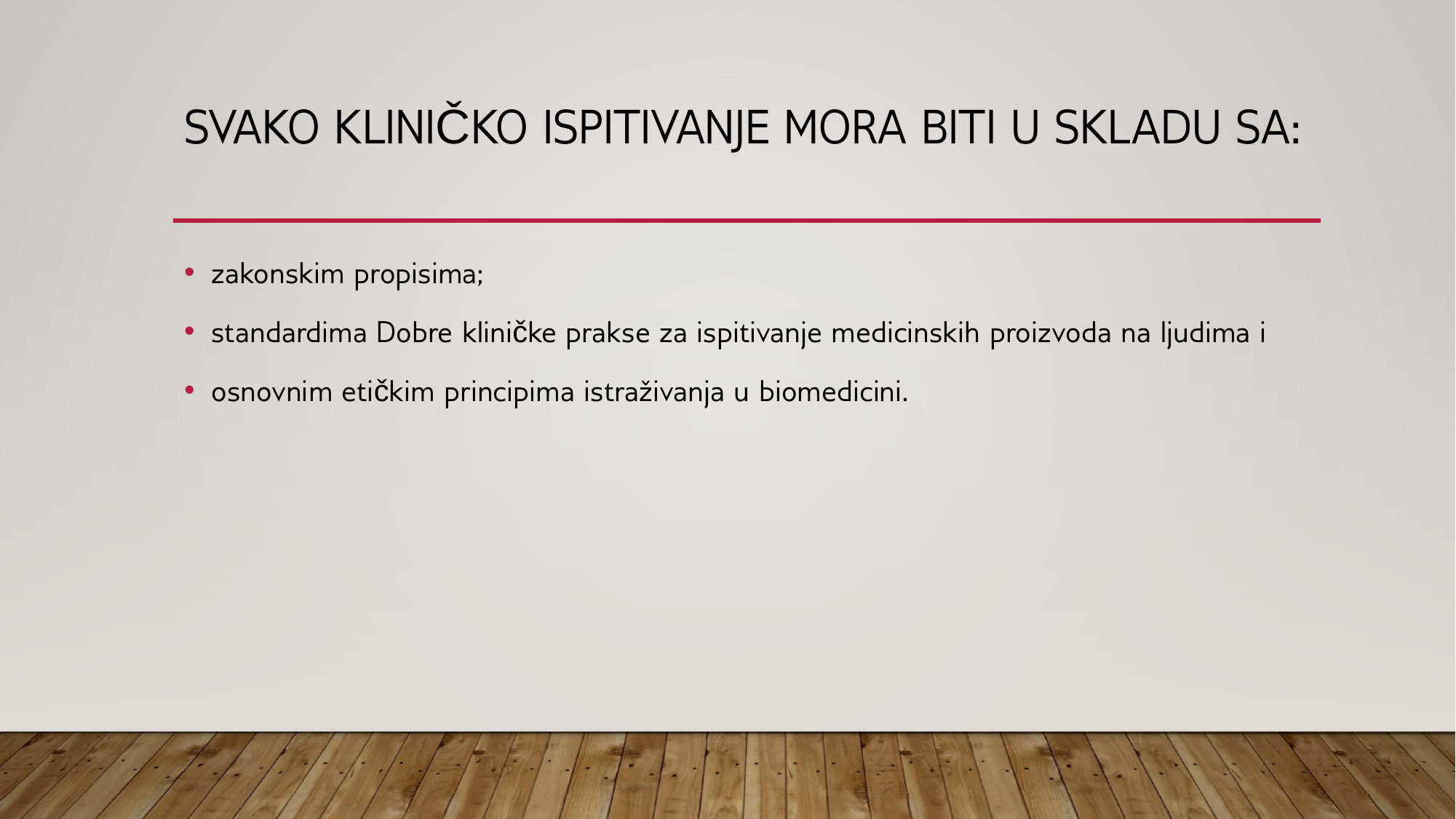

# Svako kliničko ispitivanje mora biti u skladu sa:
zakonskim propisima;
standardima Dobre kliničke prakse za ispitivanje medicinskih proizvoda na ljudima i
osnovnim etičkim principima istraživanja u biomedicini.